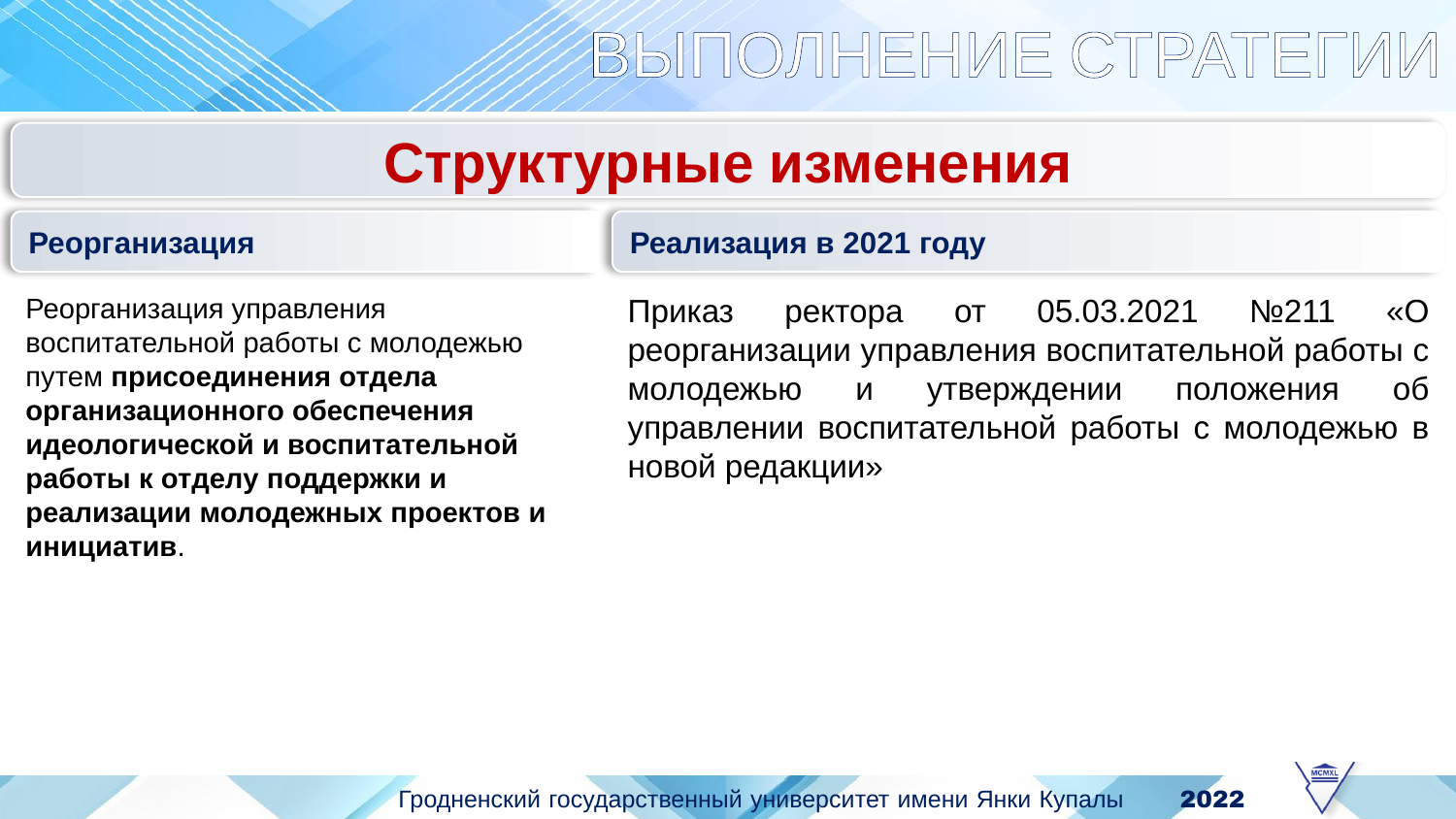

ВЫПОЛНЕНИЕ СТРАТЕГИИ
Структурные изменения
Реорганизация
Реализация в 2021 году
Приказ ректора от 05.03.2021 №211 «О реорганизации управления воспитательной работы с молодежью и утверждении положения об управлении воспитательной работы с молодежью в новой редакции»
Реорганизация управления воспитательной работы с молодежью путем присоединения отдела организационного обеспечения идеологической и воспитательной работы к отделу поддержки и реализации молодежных проектов и инициатив.